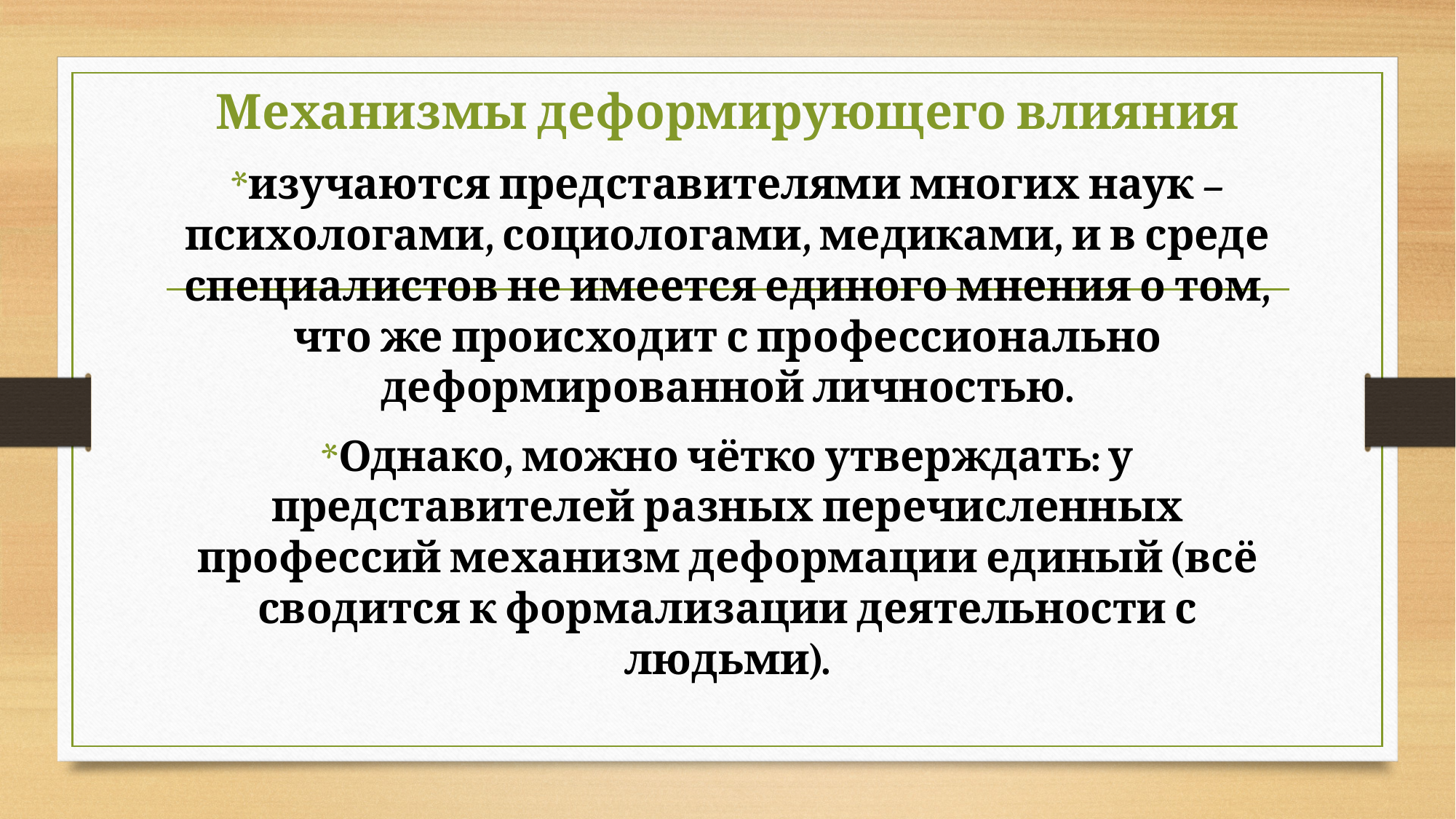

Механизмы деформирующего влияния
*изучаются представителями многих наук – психологами, социологами, медиками, и в среде специалистов не имеется единого мнения о том, что же происходит с профессионально деформированной личностью.
*Однако, можно чётко утверждать: у представителей разных перечисленных профессий механизм деформации единый (всё сводится к формализации деятельности с людьми).